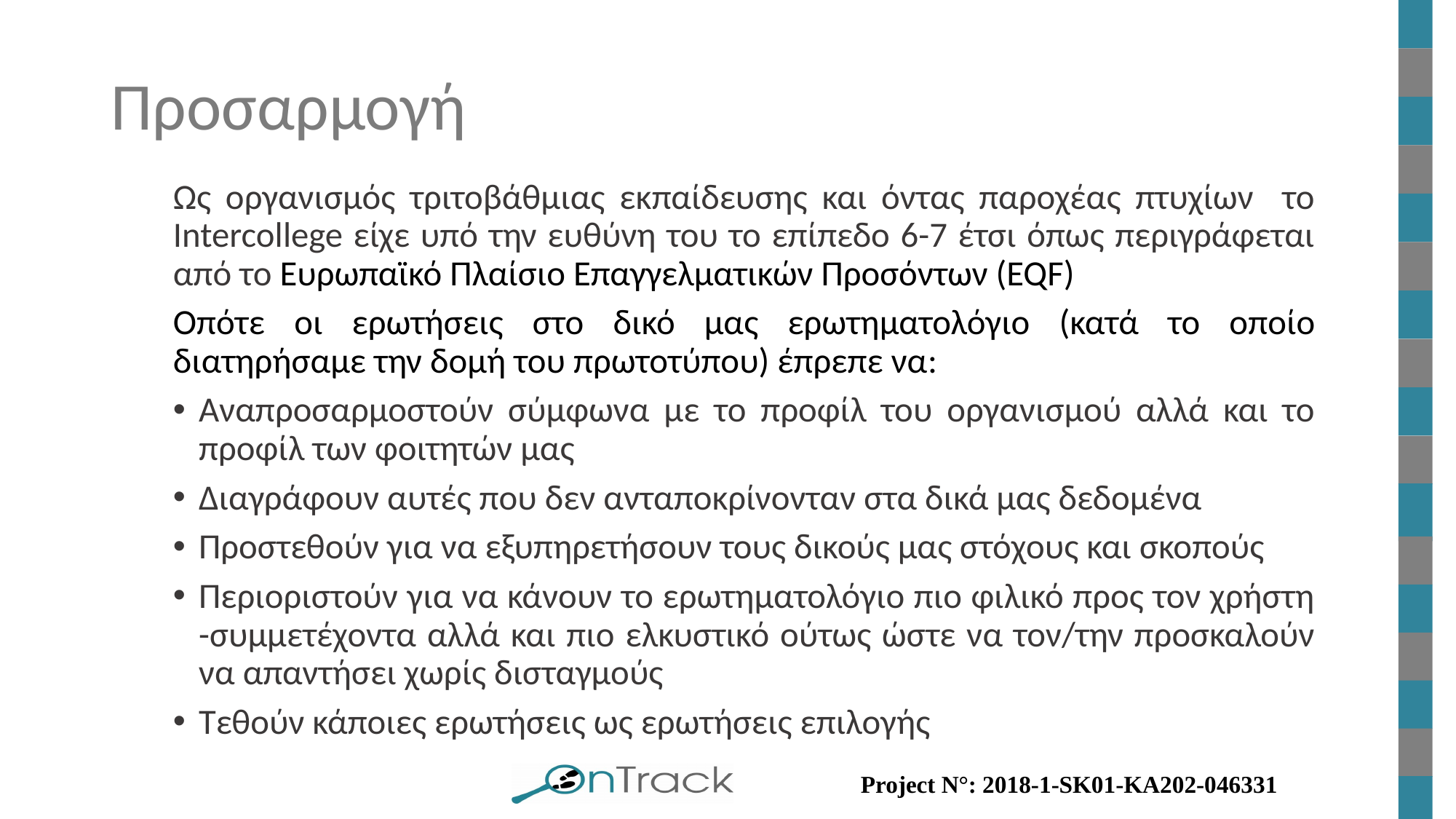

# Προσαρμογή
Ως οργανισμός τριτοβάθμιας εκπαίδευσης και όντας παροχέας πτυχίων  το Intercollege είχε υπό την ευθύνη του το επίπεδο 6-7 έτσι όπως περιγράφεται από το Ευρωπαϊκό Πλαίσιο Επαγγελματικών Προσόντων (EQF)
Οπότε οι ερωτήσεις στο δικό μας ερωτηματολόγιο (κατά το οποίο διατηρήσαμε την δομή του πρωτοτύπου) έπρεπε να:
Αναπροσαρμοστούν σύμφωνα με το προφίλ του οργανισμού αλλά και το προφίλ των φοιτητών μας
Διαγράφουν αυτές που δεν ανταποκρίνονταν στα δικά μας δεδομένα
Προστεθούν για να εξυπηρετήσουν τους δικούς μας στόχους και σκοπούς
Περιοριστούν για να κάνουν το ερωτηματολόγιο πιο φιλικό προς τον χρήστη -συμμετέχοντα αλλά και πιο ελκυστικό ούτως ώστε να τον/την προσκαλούν να απαντήσει χωρίς δισταγμούς
Τεθούν κάποιες ερωτήσεις ως ερωτήσεις επιλογής